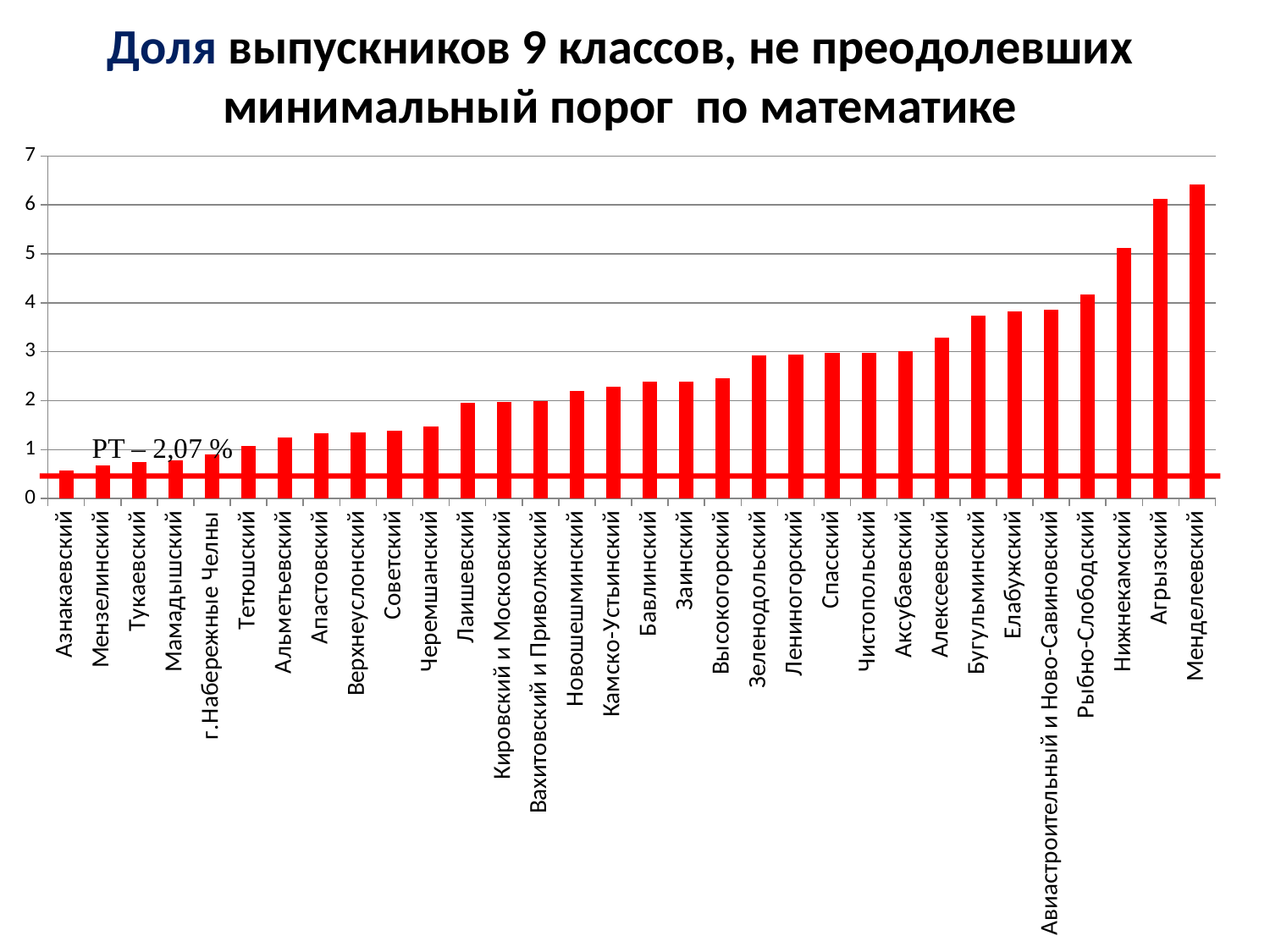

Доля выпускников 9 классов, не преодолевших минимальный порог  по математике

### Chart

| Category |  |
|---|---|
| Азнакаевский | 0.5800000000000001 |
| Мензелинский | 0.68 |
| Тукаевский | 0.7400000000000009 |
| Мамадышский | 0.78 |
| г.Набережные Челны | 0.91 |
| Тетюшский | 1.08 |
| Альметьевский | 1.25 |
| Апастовский | 1.34 |
| Верхнеуслонский | 1.35 |
| Советский | 1.3800000000000001 |
| Черемшанский | 1.47 |
| Лаишевский | 1.9600000000000017 |
| Кировский и Московский | 1.9700000000000017 |
| Вахитовский и Приволжский | 2.0 |
| Новошешминский | 2.2 |
| Камско-Устьинский | 2.29 |
| Бавлинский | 2.38 |
| Заинский | 2.3899999999999997 |
| Высокогорский | 2.46 |
| Зеленодольский | 2.9299999999999997 |
| Лениногорский | 2.94 |
| Спасский | 2.9699999999999998 |
| Чистопольский | 2.9699999999999998 |
| Аксубаевский | 3.01 |
| Алексеевский | 3.2800000000000002 |
| Бугульминский | 3.73 |
| Елабужский | 3.8299999999999987 |
| Авиастроительный и Ново-Савиновский | 3.86 |
| Рыбно-Слободский | 4.17 |
| Нижнекамский | 5.1199999999999966 |
| Агрызский | 6.1199999999999966 |
| Менделеевский | 6.41 |